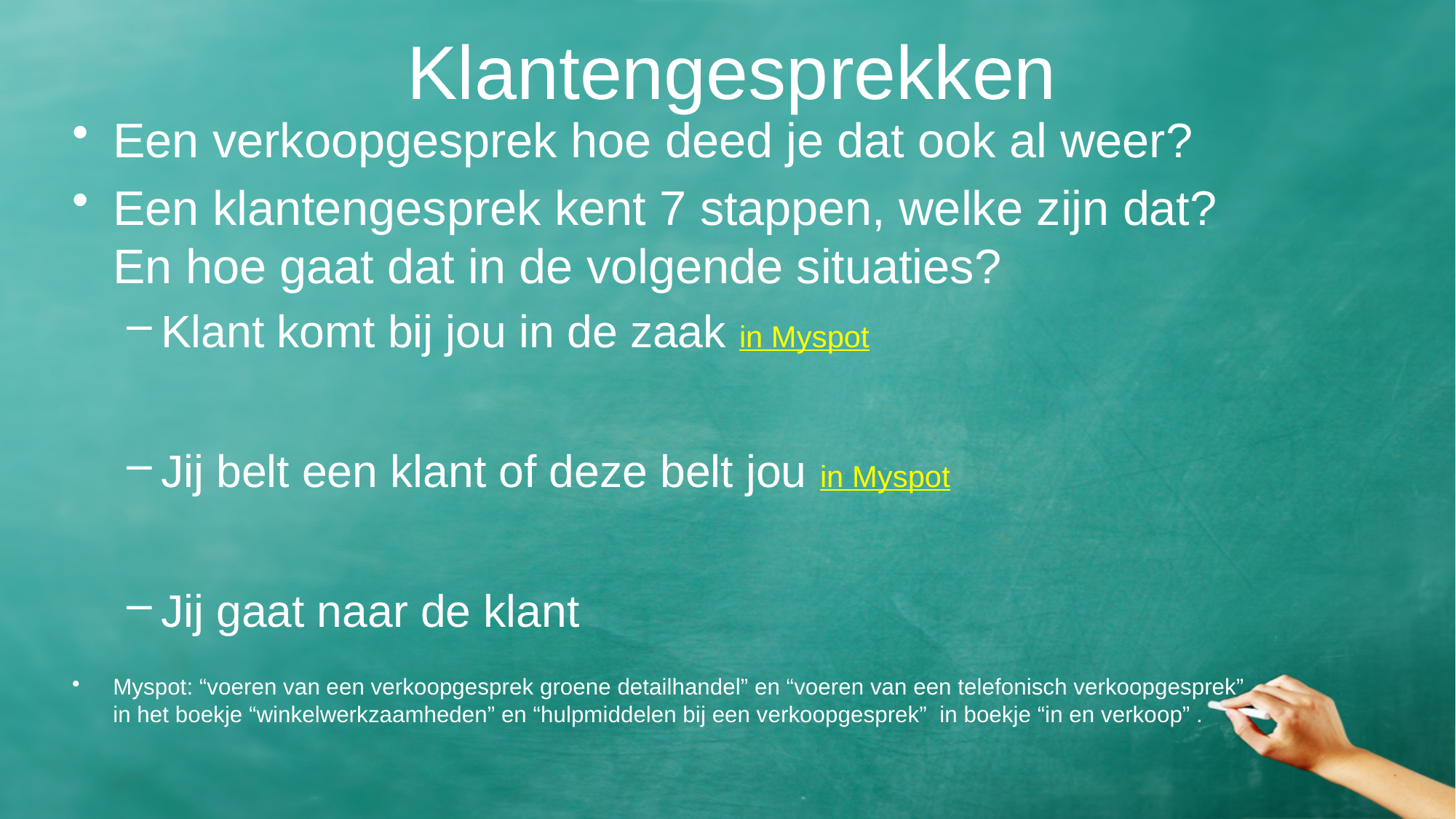

# Klantengesprekken
Een verkoopgesprek hoe deed je dat ook al weer?
Een klantengesprek kent 7 stappen, welke zijn dat? En hoe gaat dat in de volgende situaties?
Klant komt bij jou in de zaak in Myspot

Jij belt een klant of deze belt jou in Myspot

Jij gaat naar de klant

Myspot: “voeren van een verkoopgesprek groene detailhandel” en “voeren van een telefonisch verkoopgesprek” in het boekje “winkelwerkzaamheden” en “hulpmiddelen bij een verkoopgesprek”  in boekje “in en verkoop” .